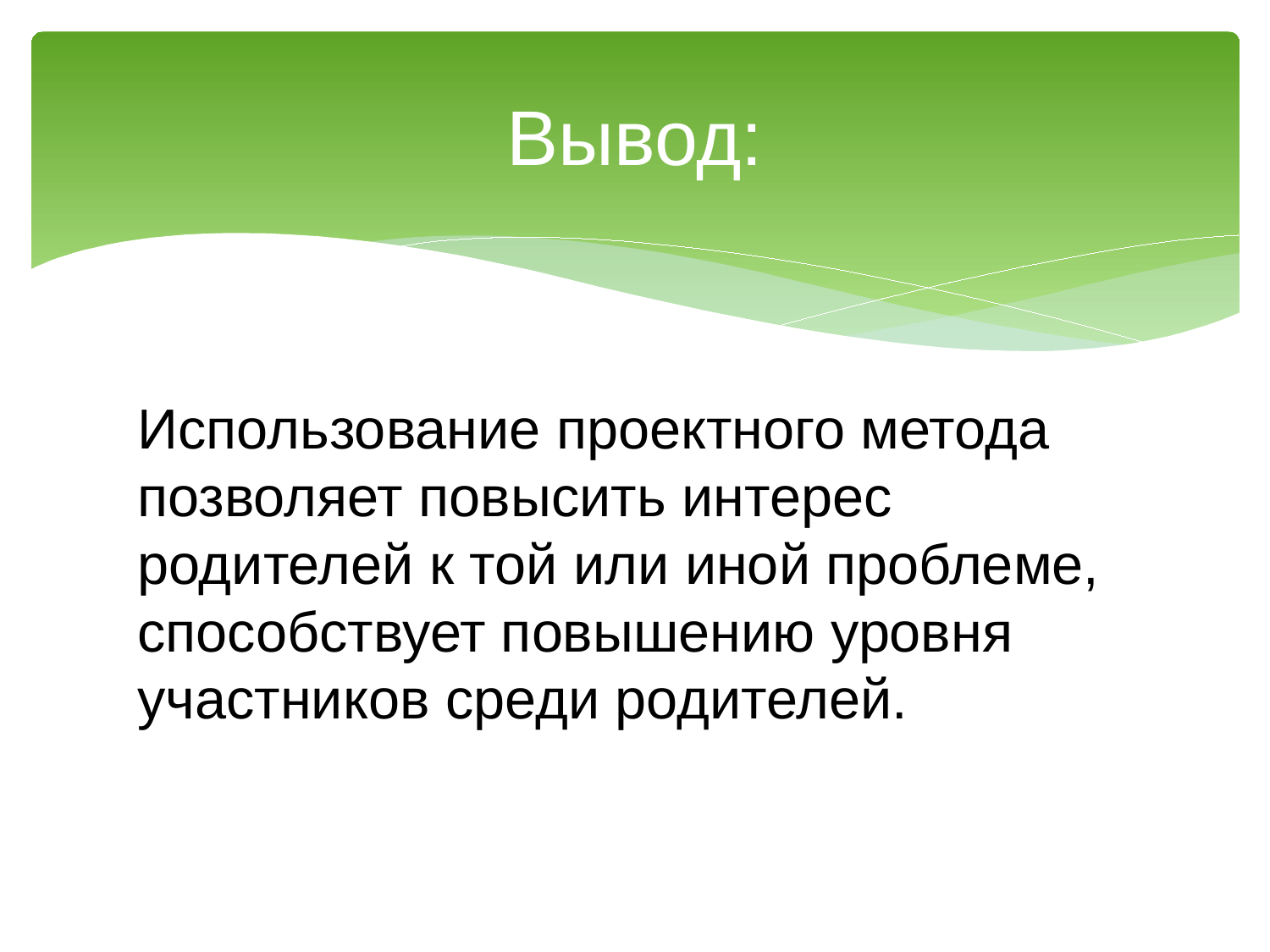

# Вывод:
Использование проектного метода позволяет повысить интерес родителей к той или иной проблеме, способствует повышению уровня участников среди родителей.